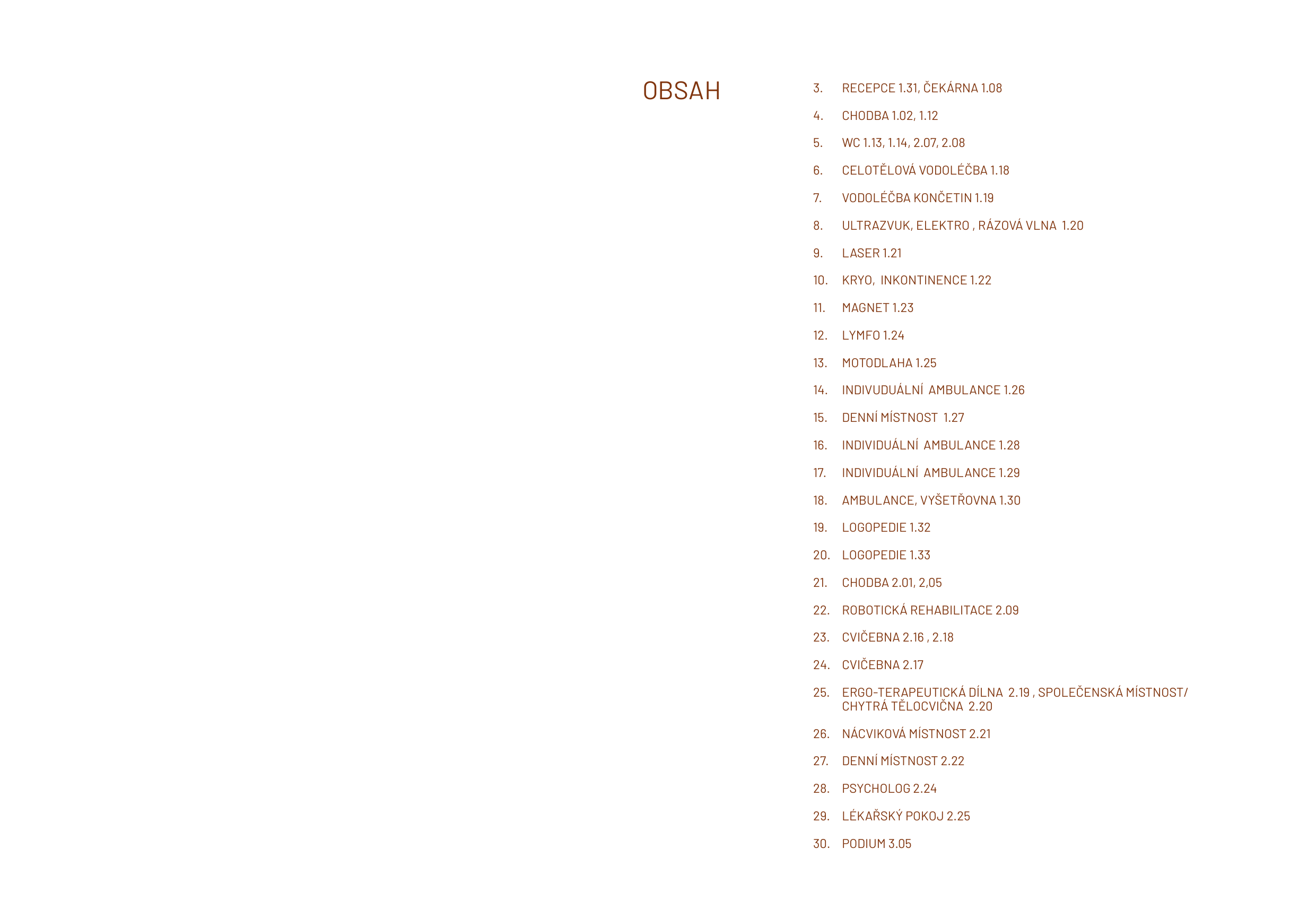

# OBSAH
RECEPCE 1.31, ČEKÁRNA 1.08
CHODBA 1.02, 1.12
WC 1.13, 1.14, 2.07, 2.08
CELOTĚLOVÁ VODOLÉČBA 1.18
VODOLÉČBA KONČETIN 1.19
ULTRAZVUK, ELEKTRO , RÁZOVÁ VLNA  1.20
LASER 1.21
KRYO,  INKONTINENCE 1.22
MAGNET 1.23
LYMFO 1.24
MOTODLAHA 1.25
INDIVUDUÁLNÍ  AMBULANCE 1.26
DENNÍ MÍSTNOST  1.27
INDIVIDUÁLNÍ  AMBULANCE 1.28
INDIVIDUÁLNÍ  AMBULANCE 1.29
AMBULANCE, VYŠETŘOVNA 1.30
LOGOPEDIE 1.32
LOGOPEDIE 1.33
CHODBA 2.01, 2,05
ROBOTICKÁ REHABILITACE 2.09
CVIČEBNA 2.16 , 2.18
CVIČEBNA 2.17
ERGO-TERAPEUTICKÁ DÍLNA  2.19 , SPOLEČENSKÁ MÍSTNOST/ CHYTRÁ TĚLOCVIČNA  2.20
NÁCVIKOVÁ MÍSTNOST 2.21
DENNÍ MÍSTNOST 2.22
PSYCHOLOG 2.24
LÉKAŘSKÝ POKOJ 2.25
PODIUM 3.05